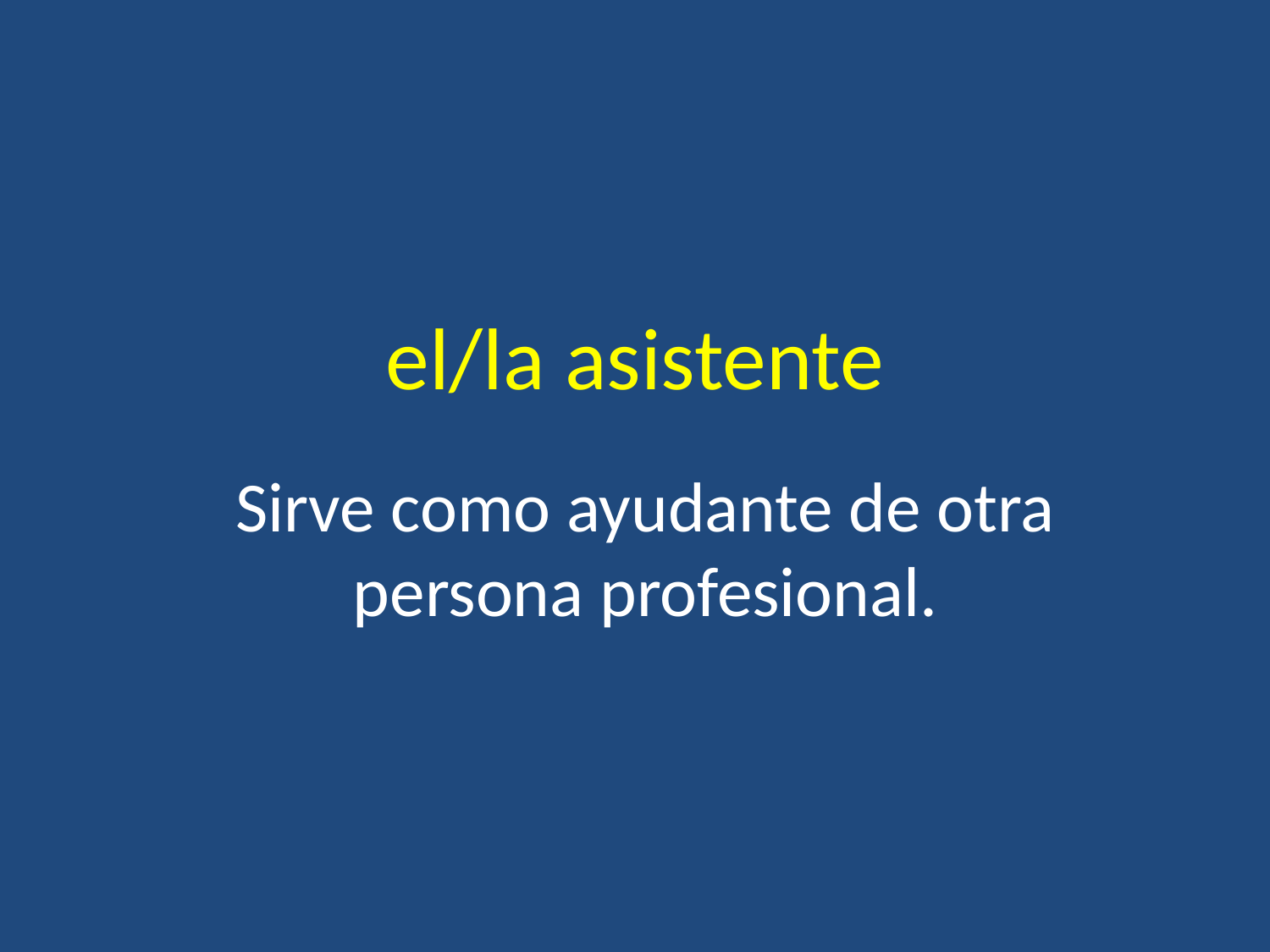

# el/la asistente
Sirve como ayudante de otra persona profesional.